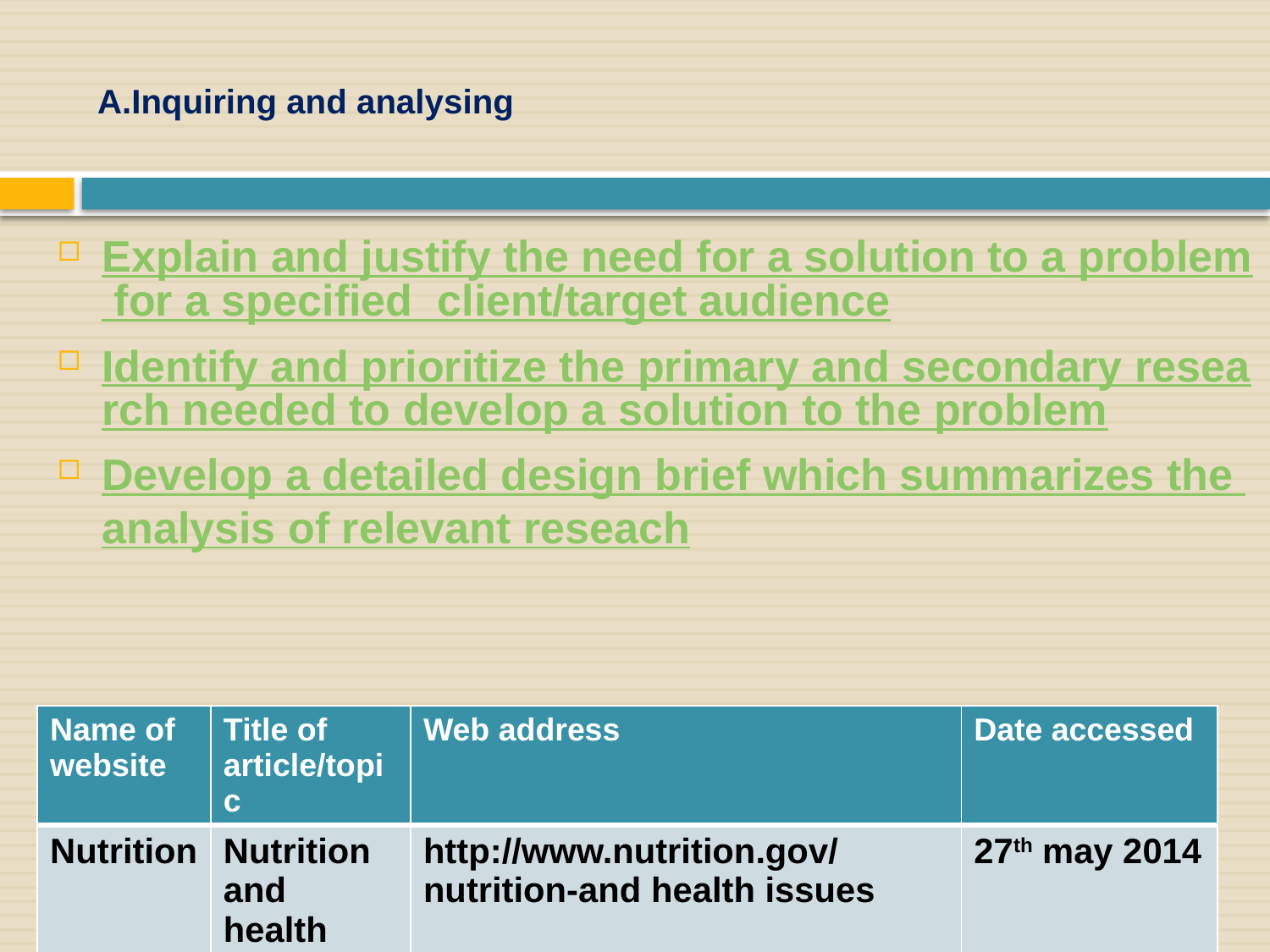

# A.Inquiring and analysing
Explain and justify the need for a solution to a problem for a specified  client/target audience
Identify and prioritize the primary and secondary research needed to develop a solution to the problem
Develop a detailed design brief which summarizes the analysis of relevant reseach

| Name of website | Title of article/topic | Web address | Date accessed |
| --- | --- | --- | --- |
| Nutrition | Nutrition and health issues | http://www.nutrition.gov/nutrition-and health issues | 27th may 2014 |